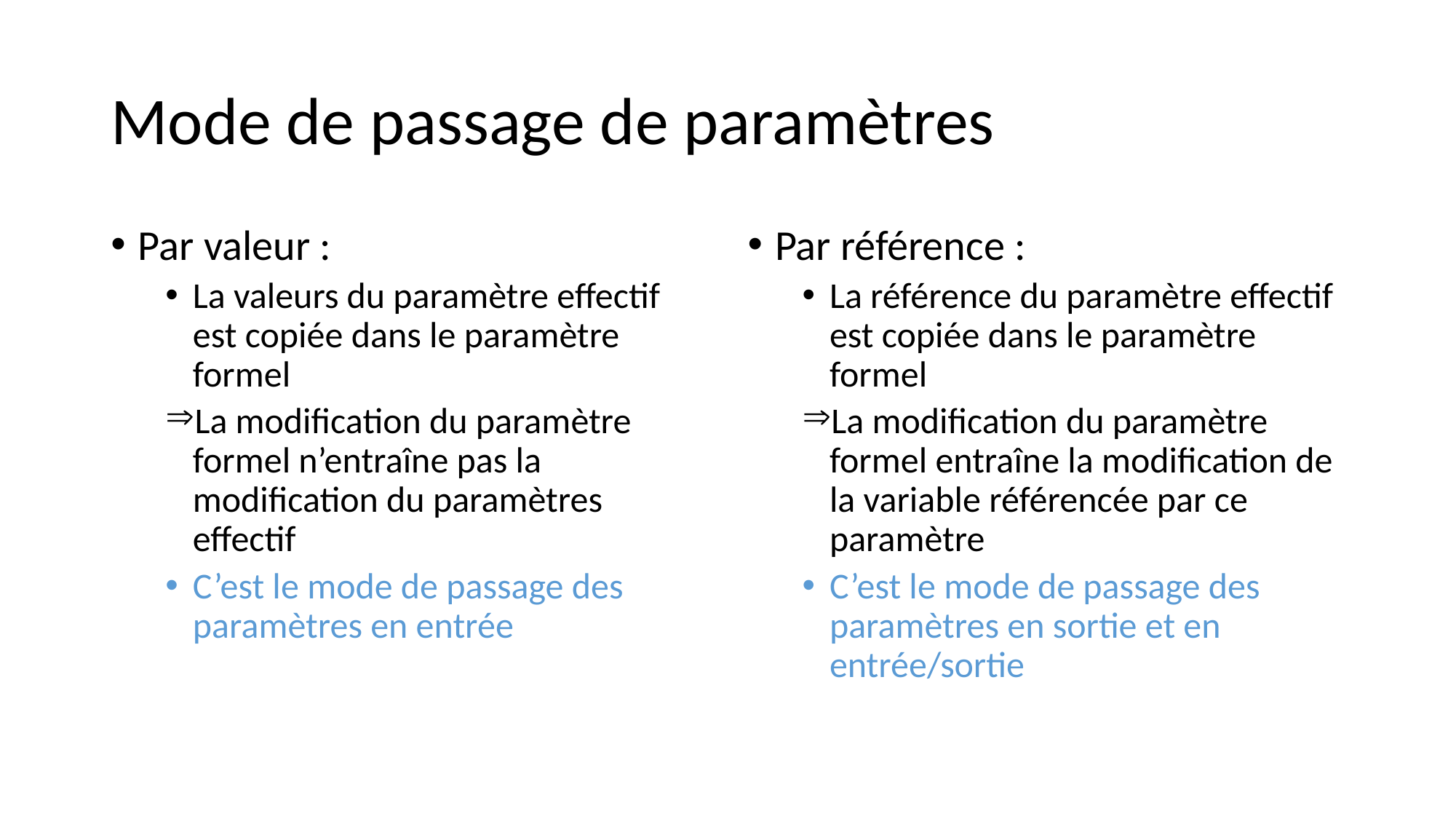

# Mode de passage de paramètres
Par valeur :
La valeurs du paramètre effectif est copiée dans le paramètre formel
La modification du paramètre formel n’entraîne pas la modification du paramètres effectif
C’est le mode de passage des paramètres en entrée
Par référence :
La référence du paramètre effectif est copiée dans le paramètre formel
La modification du paramètre formel entraîne la modification de la variable référencée par ce paramètre
C’est le mode de passage des paramètres en sortie et en entrée/sortie